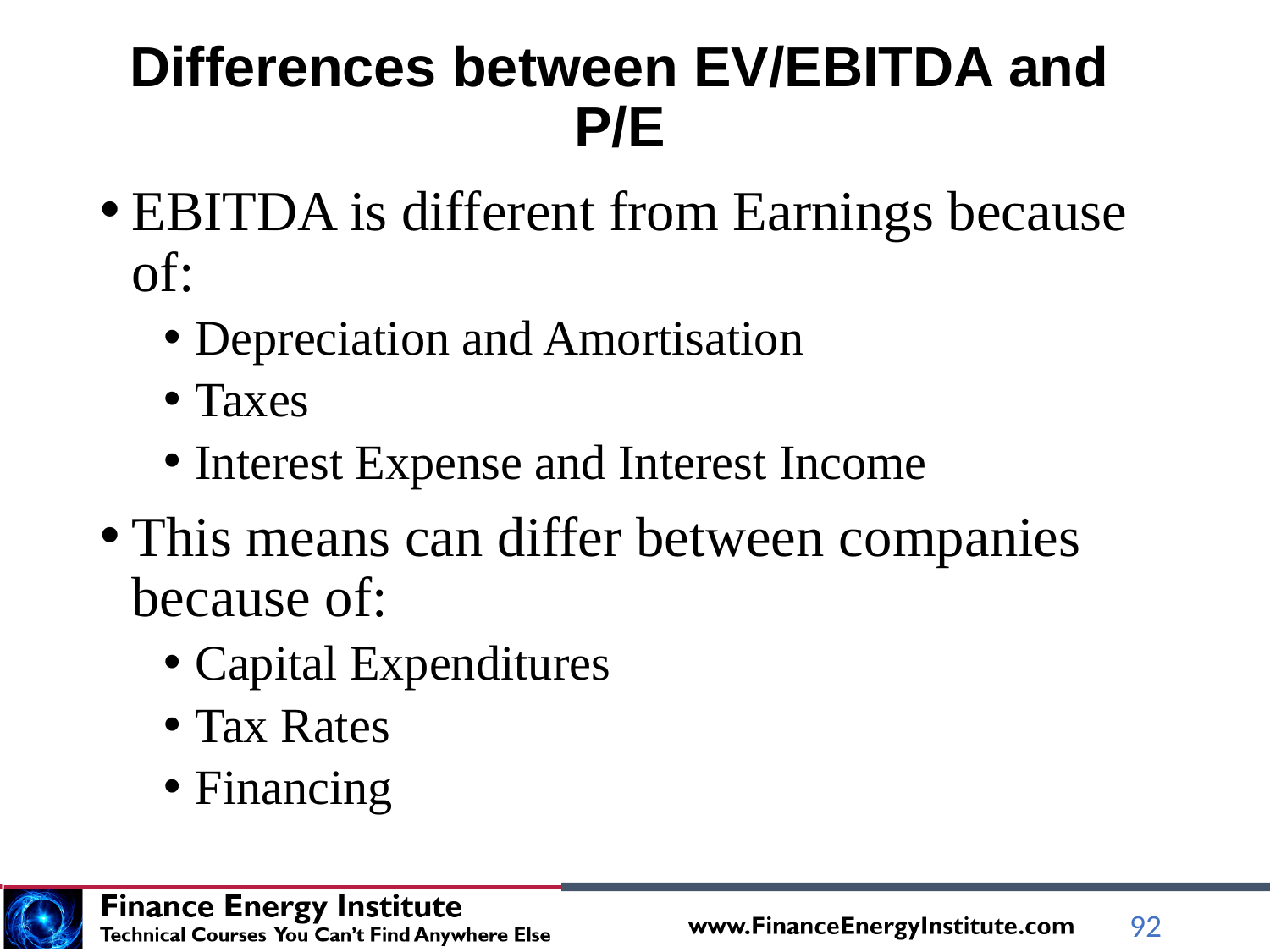

# Differences between EV/EBITDA and P/E
EBITDA is different from Earnings because of:
Depreciation and Amortisation
Taxes
Interest Expense and Interest Income
This means can differ between companies because of:
Capital Expenditures
Tax Rates
Financing
92